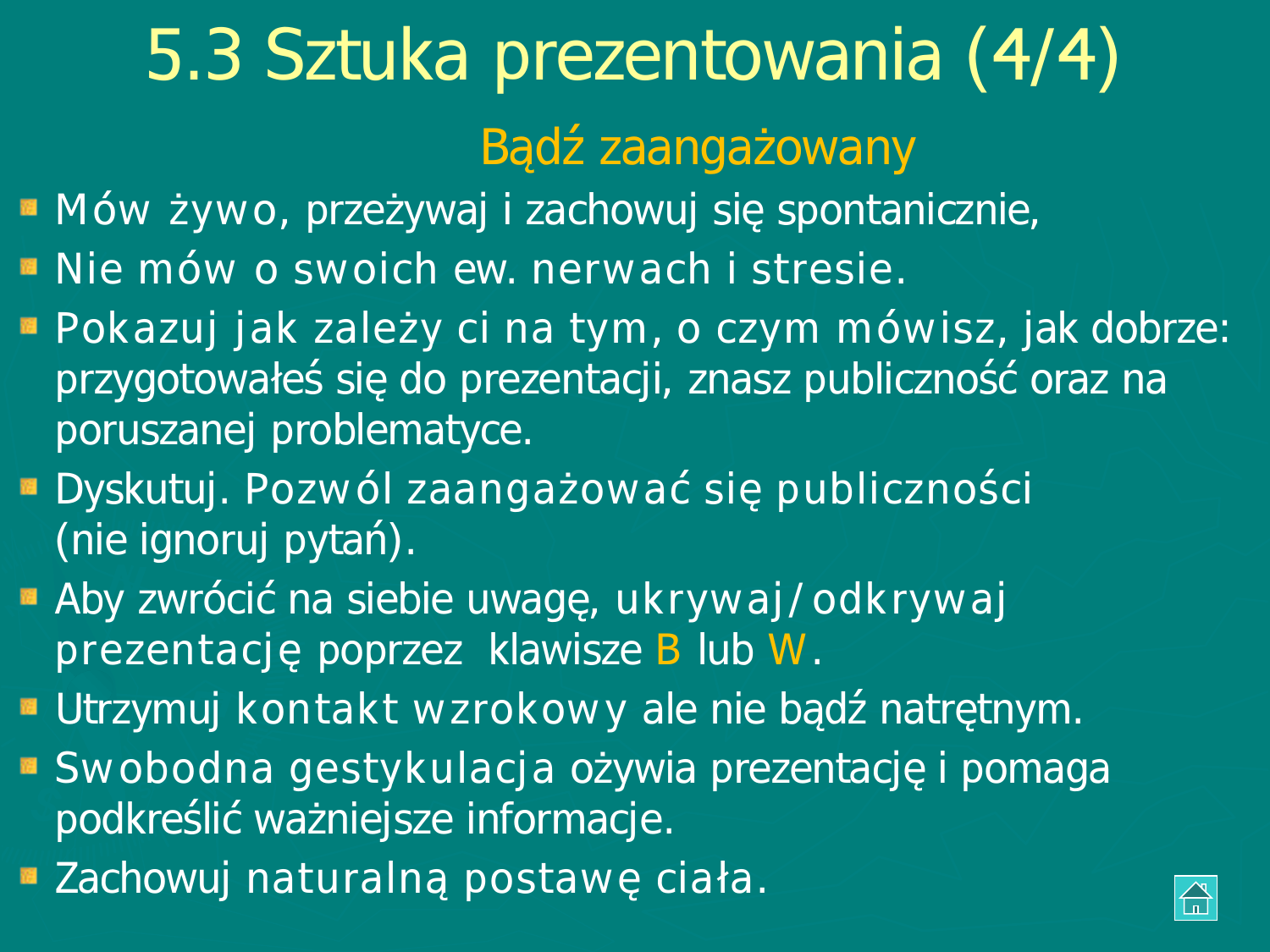

# 5.3 Sztuka prezentowania (4/4) Bądź zaangażowany
Mów żywo, przeżywaj i zachowuj się spontanicznie,
Nie mów o swoich ew. nerwach i stresie.
Pokazuj jak zależy ci na tym, o czym mówisz, jak dobrze: przygotowałeś się do prezentacji, znasz publiczność oraz na poruszanej problematyce.
Dyskutuj. Pozwól zaangażować się publiczności
(nie ignoruj pytań).
Aby zwrócić na siebie uwagę, ukrywaj/odkrywaj prezentację poprzez  klawisze B lub W.
Utrzymuj kontakt wzrokowy ale nie bądź natrętnym.
Swobodna gestykulacja ożywia prezentację i pomaga podkreślić ważniejsze informacje.
Zachowuj naturalną postawę ciała.